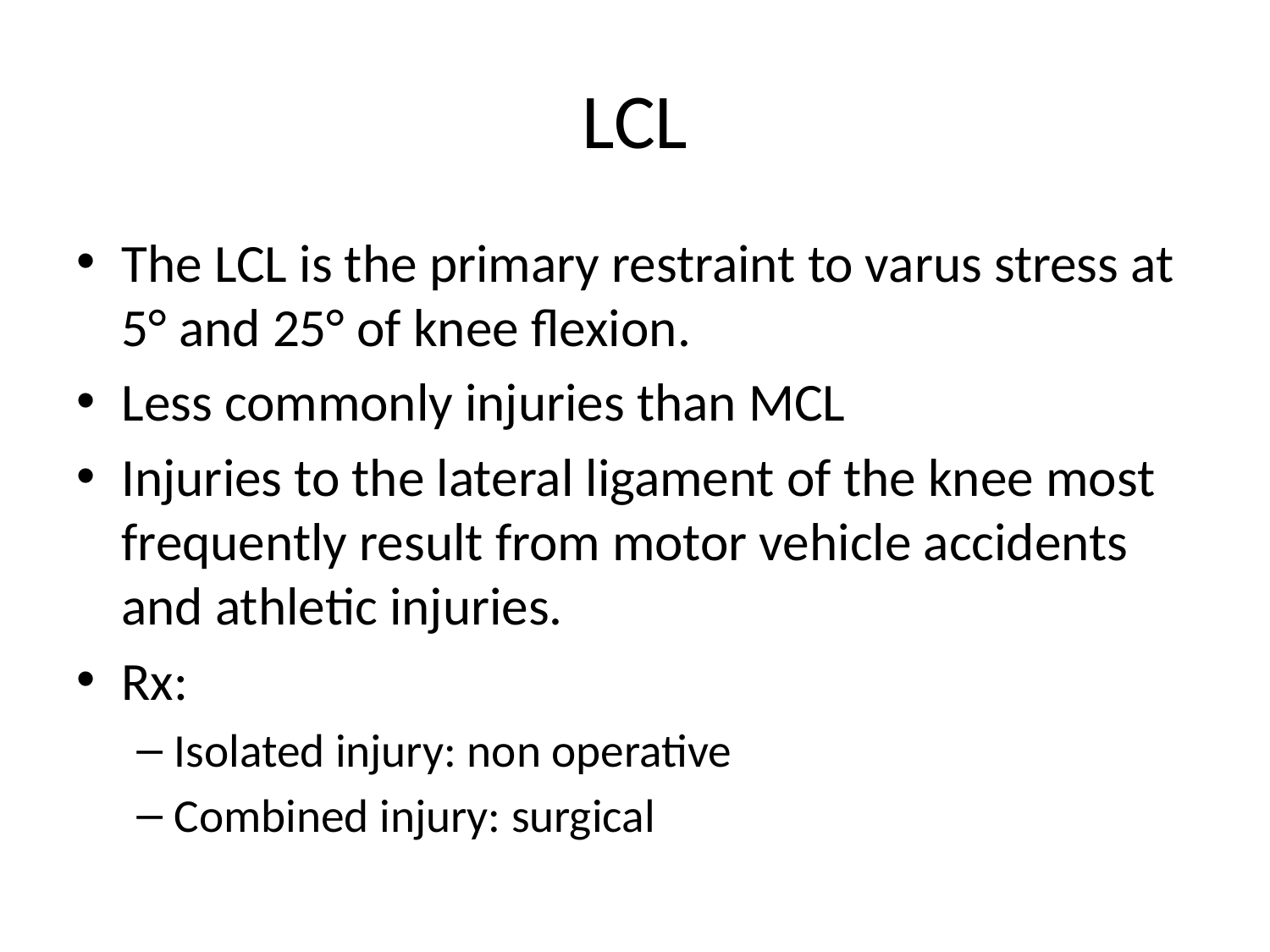

# LCL
The LCL is the primary restraint to varus stress at 5° and 25° of knee flexion.
Less commonly injuries than MCL
Injuries to the lateral ligament of the knee most frequently result from motor vehicle accidents and athletic injuries.
Rx:
Isolated injury: non operative
Combined injury: surgical